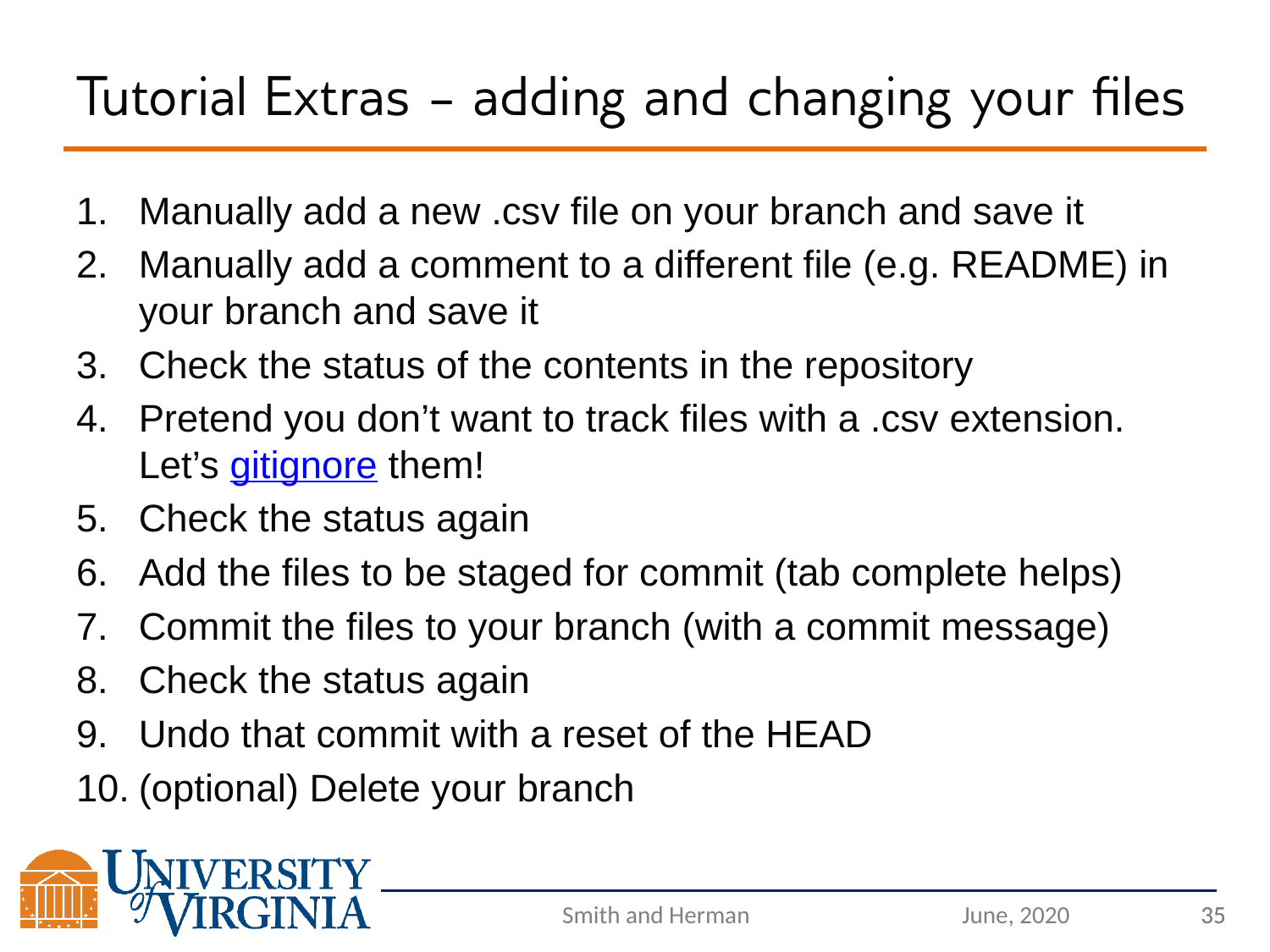

# Tutorial Extras – adding and changing your files
Manually add a new .csv file on your branch and save it
Manually add a comment to a different file (e.g. README) in your branch and save it
Check the status of the contents in the repository
Pretend you don’t want to track files with a .csv extension. Let’s gitignore them!
Check the status again
Add the files to be staged for commit (tab complete helps)
Commit the files to your branch (with a commit message)
Check the status again
Undo that commit with a reset of the HEAD
(optional) Delete your branch